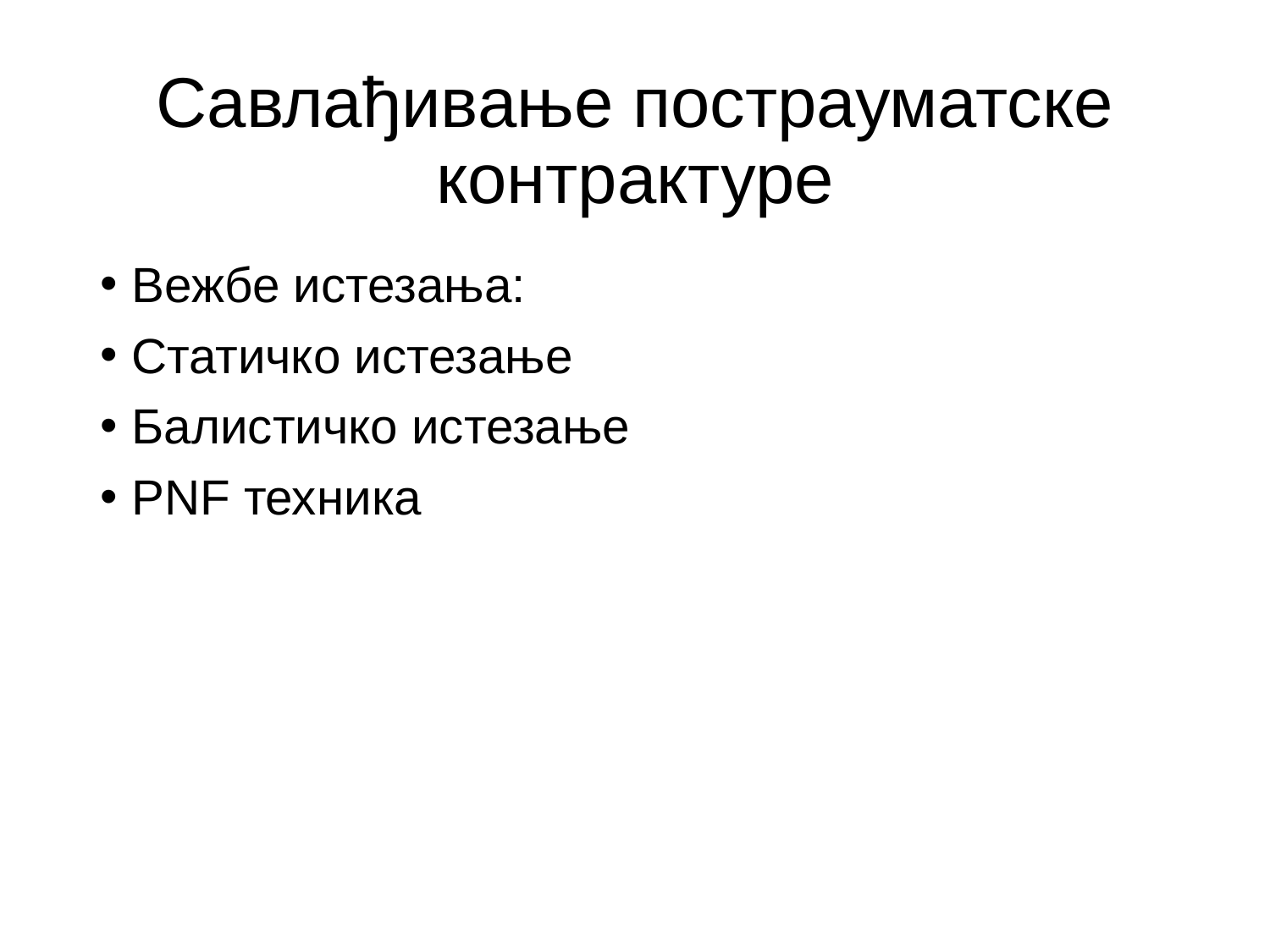

# Савлађивање пострауматске контрактуре
Вежбе истезања:
Статичко истезање
Балистичко истезање
PNF техника